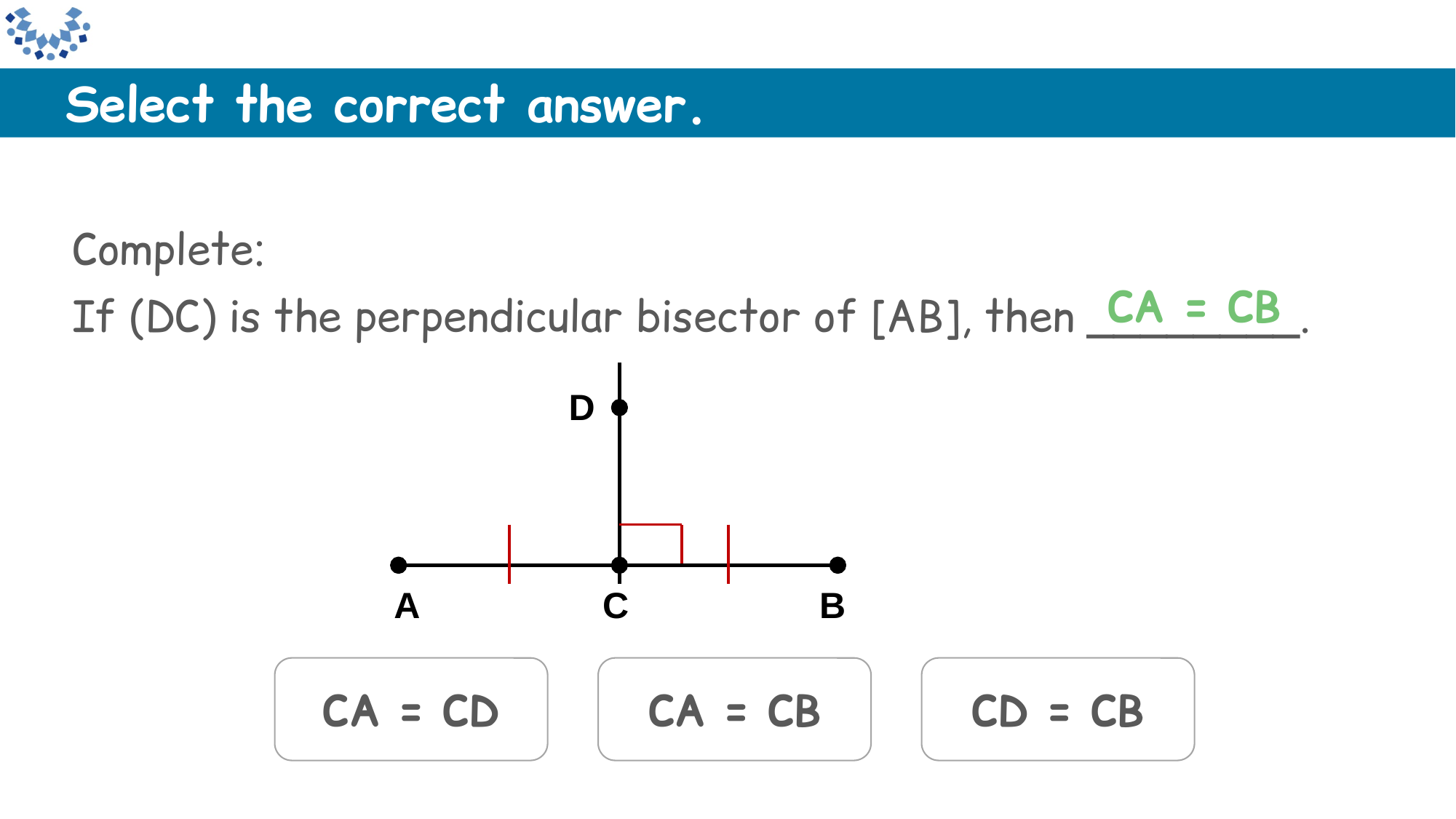

Select the correct answer.
Complete:
If (DC) is the perpendicular bisector of [AB], then ________.
CA = CB
D

A
C
B

CA = CD
CA = CB
CD = CB